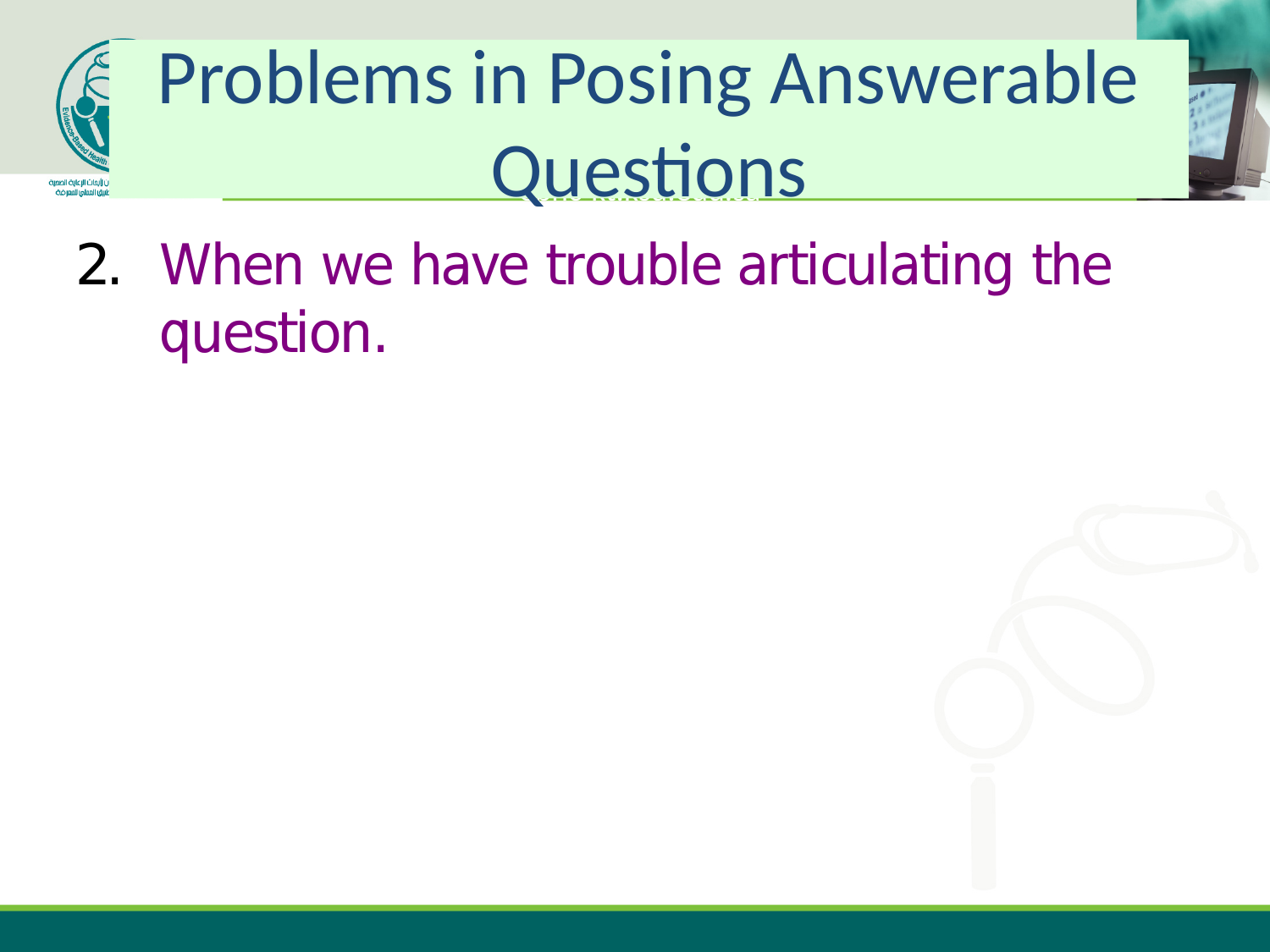

#
Problems in Posing Answerable Questions
When we have trouble articulating the question.